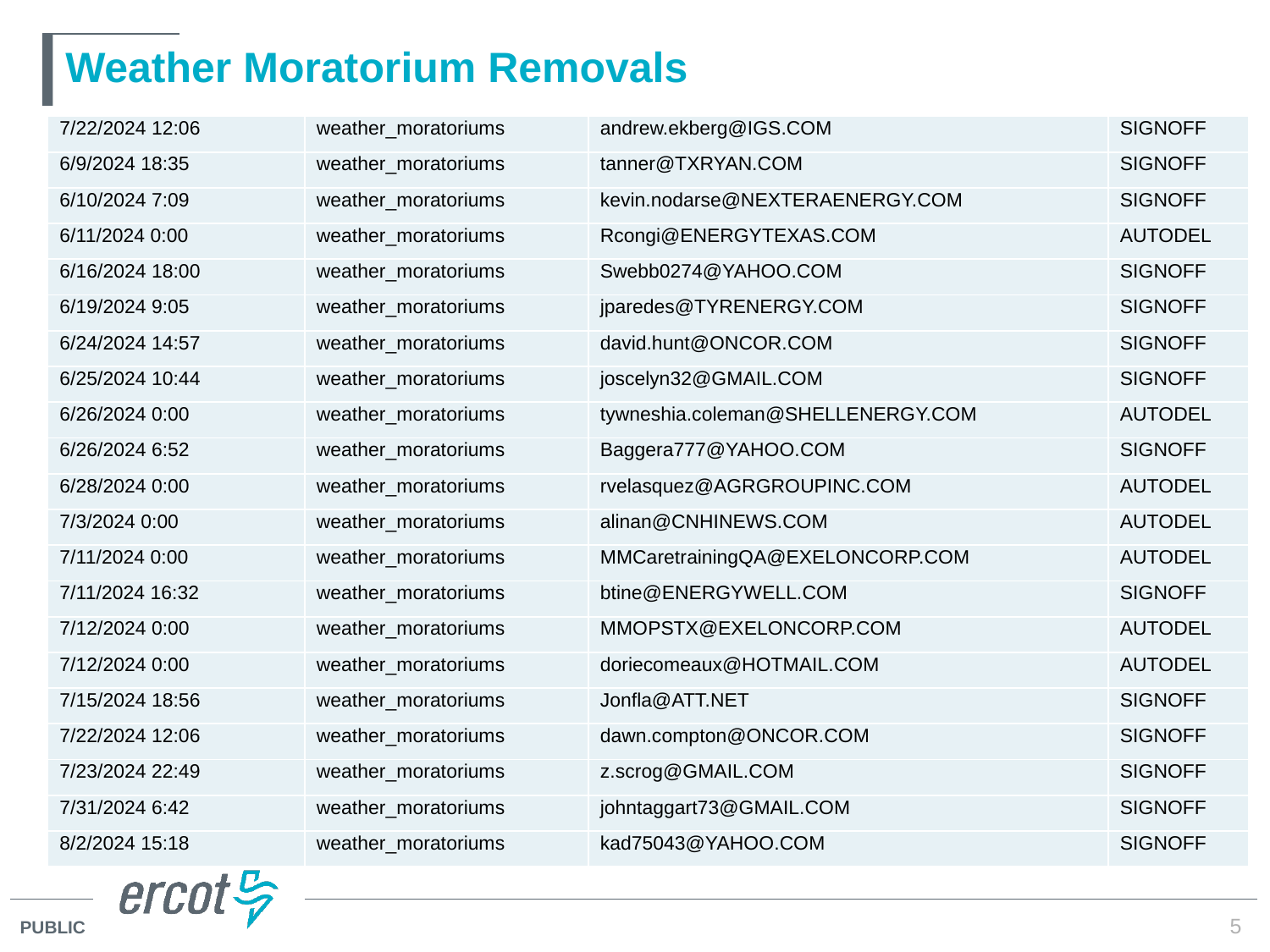

# Weather Moratorium Removals

| 7/22/2024 12:06 | weather\_moratoriums | andrew.ekberg@IGS.COM | SIGNOFF |
| --- | --- | --- | --- |
| 6/9/2024 18:35 | weather\_moratoriums | tanner@TXRYAN.COM | SIGNOFF |
| 6/10/2024 7:09 | weather\_moratoriums | kevin.nodarse@NEXTERAENERGY.COM | SIGNOFF |
| 6/11/2024 0:00 | weather\_moratoriums | Rcongi@ENERGYTEXAS.COM | AUTODEL |
| 6/16/2024 18:00 | weather\_moratoriums | Swebb0274@YAHOO.COM | SIGNOFF |
| 6/19/2024 9:05 | weather\_moratoriums | jparedes@TYRENERGY.COM | SIGNOFF |
| 6/24/2024 14:57 | weather\_moratoriums | david.hunt@ONCOR.COM | SIGNOFF |
| 6/25/2024 10:44 | weather\_moratoriums | joscelyn32@GMAIL.COM | SIGNOFF |
| 6/26/2024 0:00 | weather\_moratoriums | tywneshia.coleman@SHELLENERGY.COM | AUTODEL |
| 6/26/2024 6:52 | weather\_moratoriums | Baggera777@YAHOO.COM | SIGNOFF |
| 6/28/2024 0:00 | weather\_moratoriums | rvelasquez@AGRGROUPINC.COM | AUTODEL |
| 7/3/2024 0:00 | weather\_moratoriums | alinan@CNHINEWS.COM | AUTODEL |
| 7/11/2024 0:00 | weather\_moratoriums | MMCaretrainingQA@EXELONCORP.COM | AUTODEL |
| 7/11/2024 16:32 | weather\_moratoriums | btine@ENERGYWELL.COM | SIGNOFF |
| 7/12/2024 0:00 | weather\_moratoriums | MMOPSTX@EXELONCORP.COM | AUTODEL |
| 7/12/2024 0:00 | weather\_moratoriums | doriecomeaux@HOTMAIL.COM | AUTODEL |
| 7/15/2024 18:56 | weather\_moratoriums | Jonfla@ATT.NET | SIGNOFF |
| 7/22/2024 12:06 | weather\_moratoriums | dawn.compton@ONCOR.COM | SIGNOFF |
| 7/23/2024 22:49 | weather\_moratoriums | z.scrog@GMAIL.COM | SIGNOFF |
| 7/31/2024 6:42 | weather\_moratoriums | johntaggart73@GMAIL.COM | SIGNOFF |
| 8/2/2024 15:18 | weather\_moratoriums | kad75043@YAHOO.COM | SIGNOFF |
5